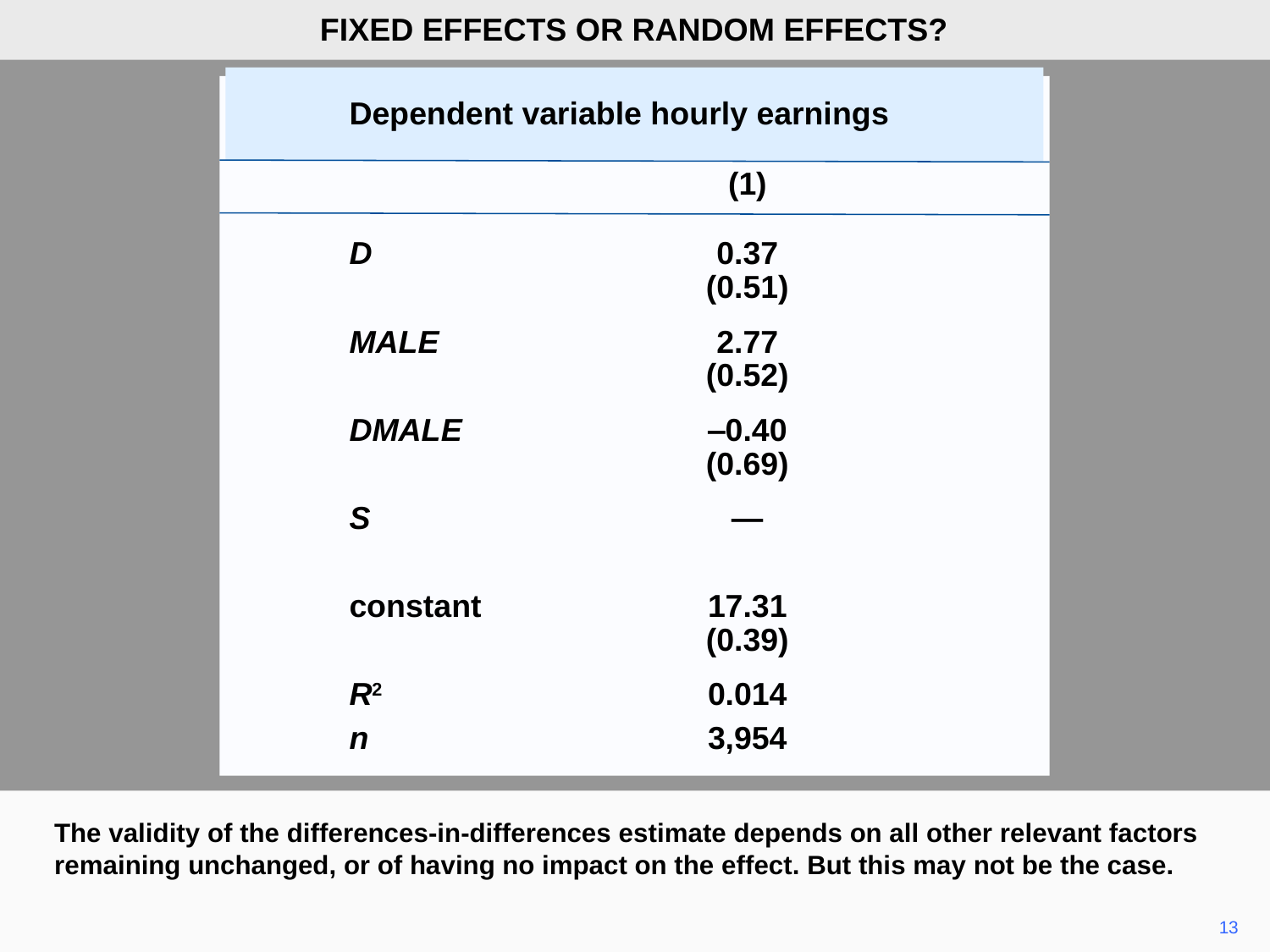

FIXED EFFECTS OR RANDOM EFFECTS?

Dependent variable hourly earnings
	(1)
D	0.37
	(0.51)
MALE	2.77
	(0.52)
DMALE	‒0.40
	(0.69)
S	—

constant	17.31
	(0.39)
R2	0.014
n	3,954

The validity of the differences-in-differences estimate depends on all other relevant factors remaining unchanged, or of having no impact on the effect. But this may not be the case.
13